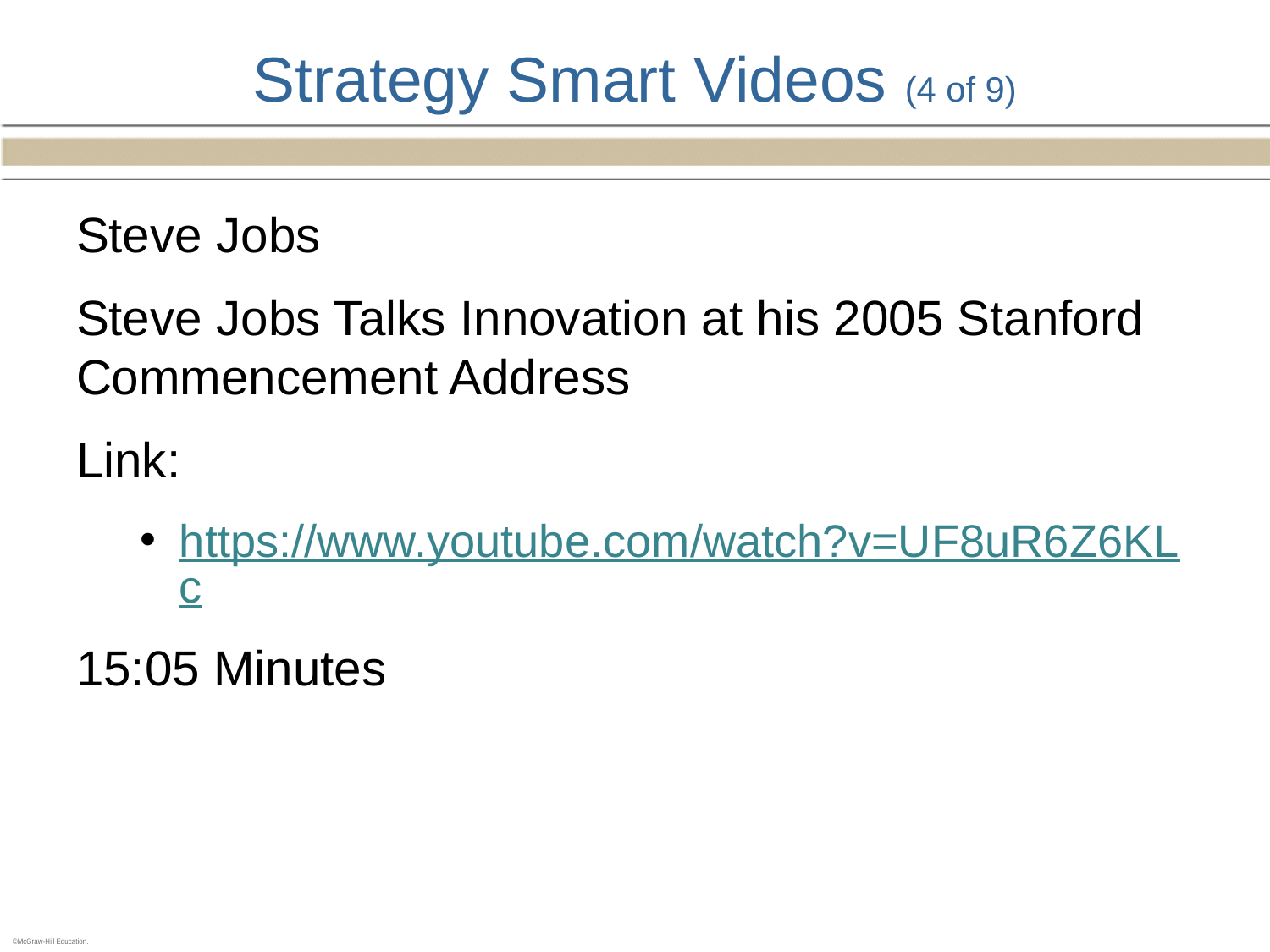

# Strategy Smart Videos (4 of 9)
Steve Jobs
Steve Jobs Talks Innovation at his 2005 Stanford Commencement Address
Link:
https://www.youtube.com/watch?v=UF8uR6Z6KLc
15:05 Minutes